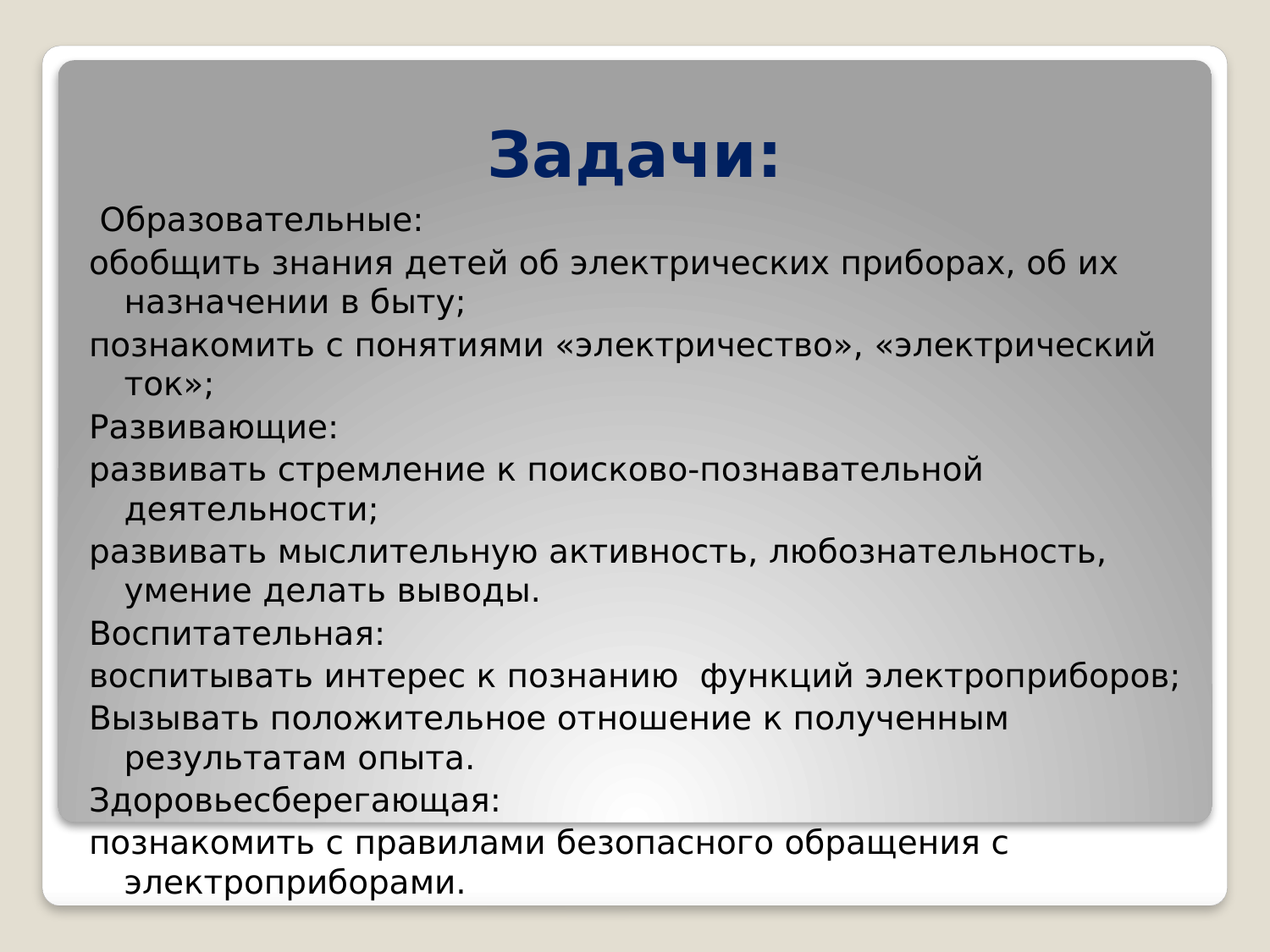

# Задачи:
 Образовательные:
обобщить знания детей об электрических приборах, об их назначении в быту;
познакомить с понятиями «электричество», «электрический ток»;
Развивающие:
развивать стремление к поисково-познавательной деятельности;
развивать мыслительную активность, любознательность, умение делать выводы.
Воспитательная:
воспитывать интерес к познанию  функций электроприборов;
Вызывать положительное отношение к полученным результатам опыта.
Здоровьесберегающая:
познакомить с правилами безопасного обращения с электроприборами.